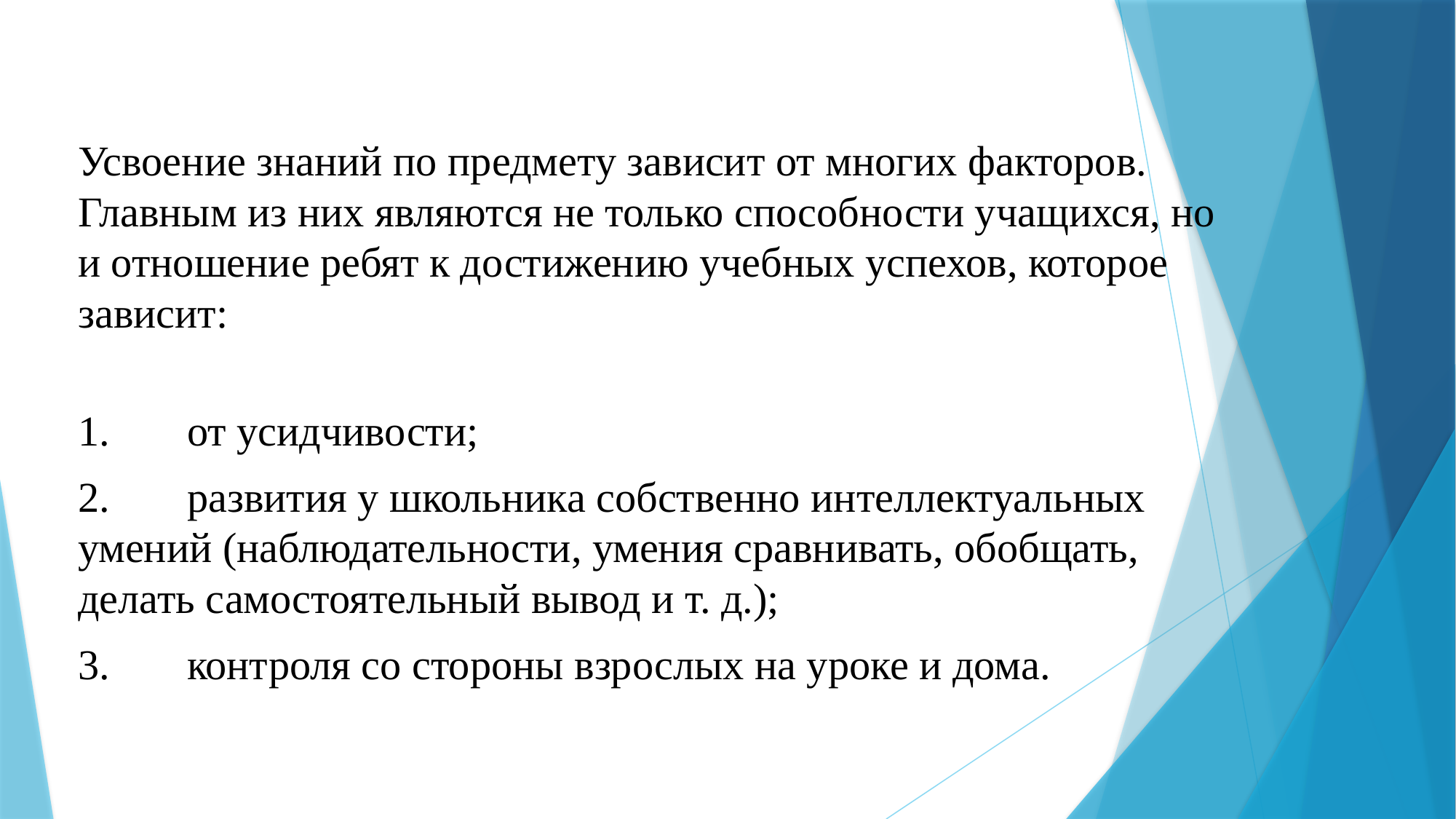

Усвоение знаний по предмету зависит от многих факторов. Главным из них являются не только способности учащихся, но и отношение ребят к достижению учебных успехов, которое зависит:

1.	от усидчивости;
2.	развития у школьника собственно интеллектуальных умений (наблюдательности, умения сравнивать, обобщать, делать самостоятельный вывод и т. д.);
3.	контроля со стороны взрослых на уроке и дома.